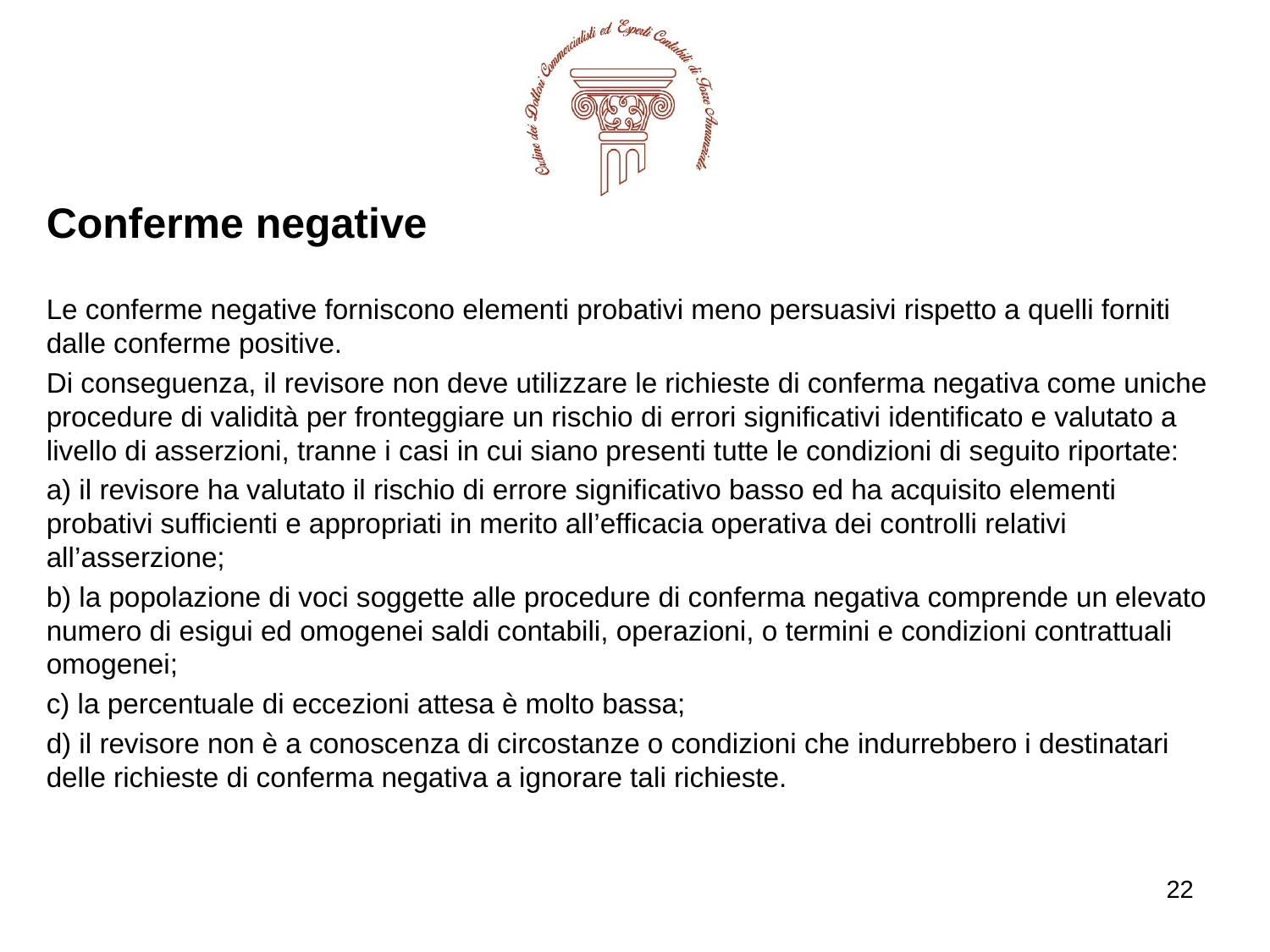

Conferme negative

Le conferme negative forniscono elementi probativi meno persuasivi rispetto a quelli forniti dalle conferme positive.
Di conseguenza, il revisore non deve utilizzare le richieste di conferma negativa come uniche procedure di validità per fronteggiare un rischio di errori significativi identificato e valutato a livello di asserzioni, tranne i casi in cui siano presenti tutte le condizioni di seguito riportate:
a) il revisore ha valutato il rischio di errore significativo basso ed ha acquisito elementi probativi sufficienti e appropriati in merito all’efficacia operativa dei controlli relativi all’asserzione;
b) la popolazione di voci soggette alle procedure di conferma negativa comprende un elevato numero di esigui ed omogenei saldi contabili, operazioni, o termini e condizioni contrattuali omogenei;
c) la percentuale di eccezioni attesa è molto bassa;
d) il revisore non è a conoscenza di circostanze o condizioni che indurrebbero i destinatari delle richieste di conferma negativa a ignorare tali richieste.

22